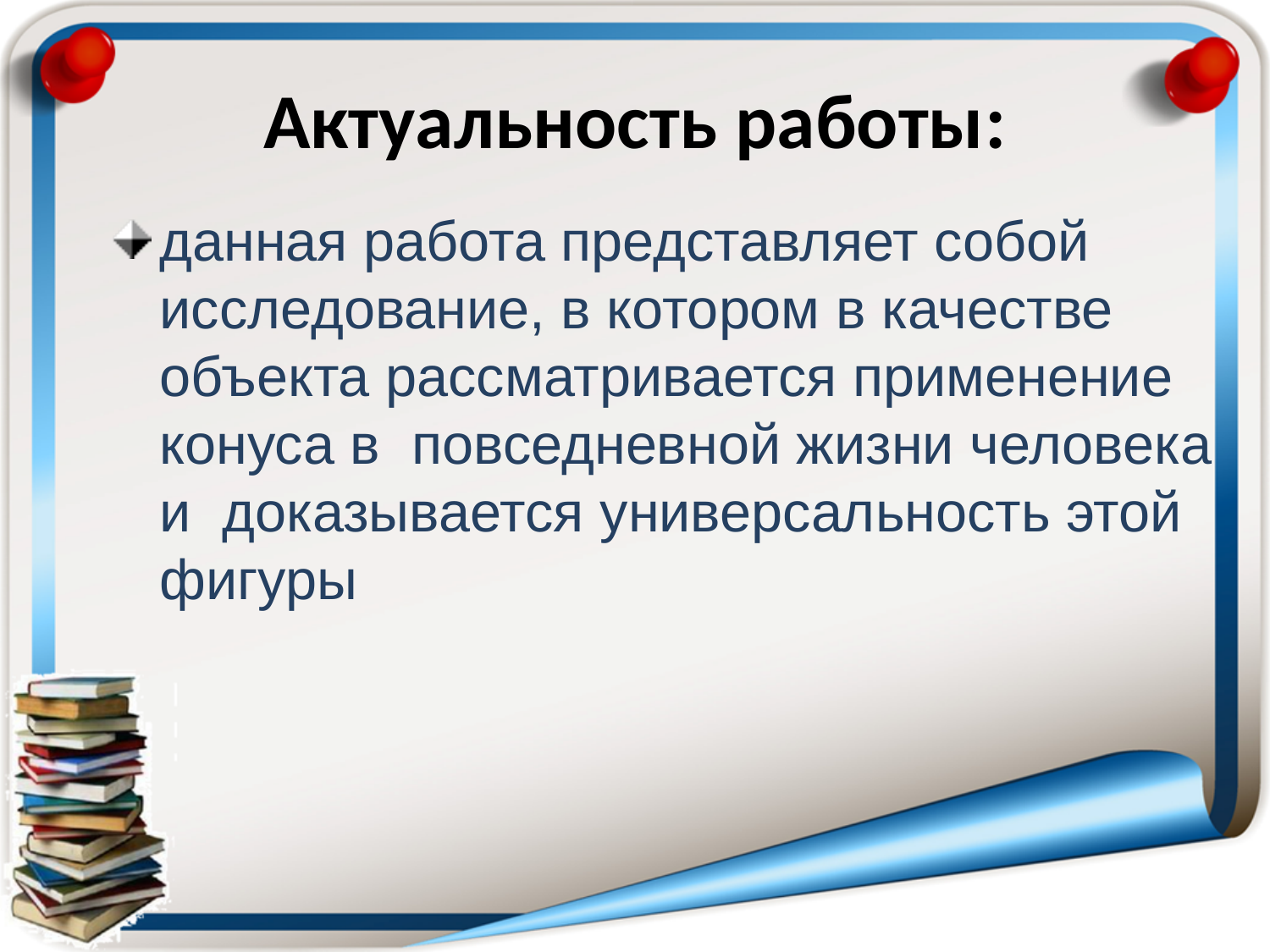

# Актуальность работы:
данная работа представляет собой исследование, в котором в качестве объекта рассматривается применение конуса в  повседневной жизни человека и  доказывается универсальность этой фигуры